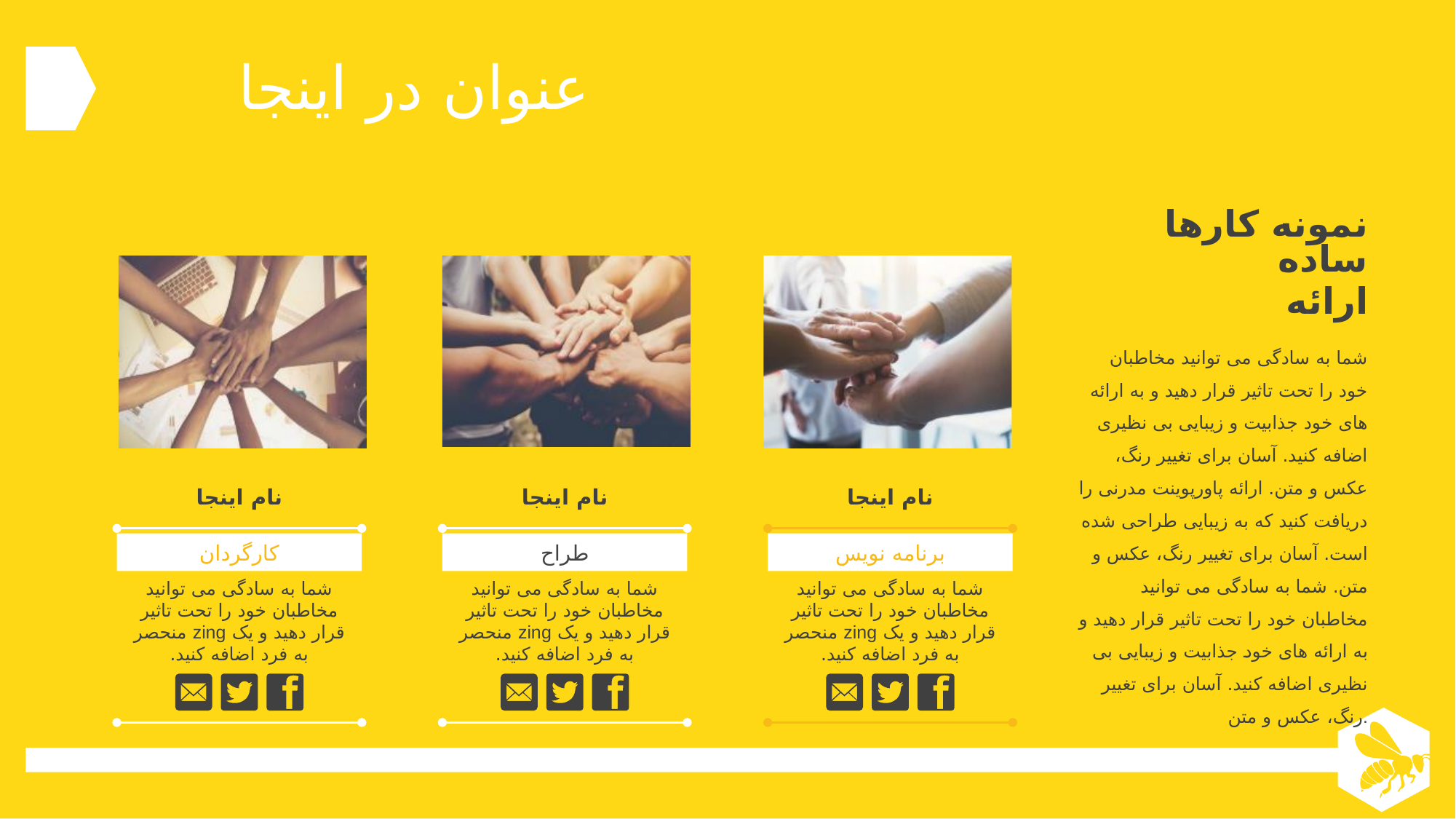

عنوان در اینجا
نمونه کارها ساده
  ارائه

شما به سادگی می توانید مخاطبان خود را تحت تاثیر قرار دهید و به ارائه های خود جذابیت و زیبایی بی نظیری اضافه کنید. آسان برای تغییر رنگ، عکس و متن. ارائه پاورپوینت مدرنی را دریافت کنید که به زیبایی طراحی شده است. آسان برای تغییر رنگ، عکس و متن. شما به سادگی می توانید مخاطبان خود را تحت تاثیر قرار دهید و به ارائه های خود جذابیت و زیبایی بی نظیری اضافه کنید. آسان برای تغییر رنگ، عکس و متن.
نام اینجا
نام اینجا
نام اینجا
کارگردان
طراح
برنامه نویس
شما به سادگی می توانید مخاطبان خود را تحت تاثیر قرار دهید و یک zing منحصر به فرد اضافه کنید.
شما به سادگی می توانید مخاطبان خود را تحت تاثیر قرار دهید و یک zing منحصر به فرد اضافه کنید.
شما به سادگی می توانید مخاطبان خود را تحت تاثیر قرار دهید و یک zing منحصر به فرد اضافه کنید.